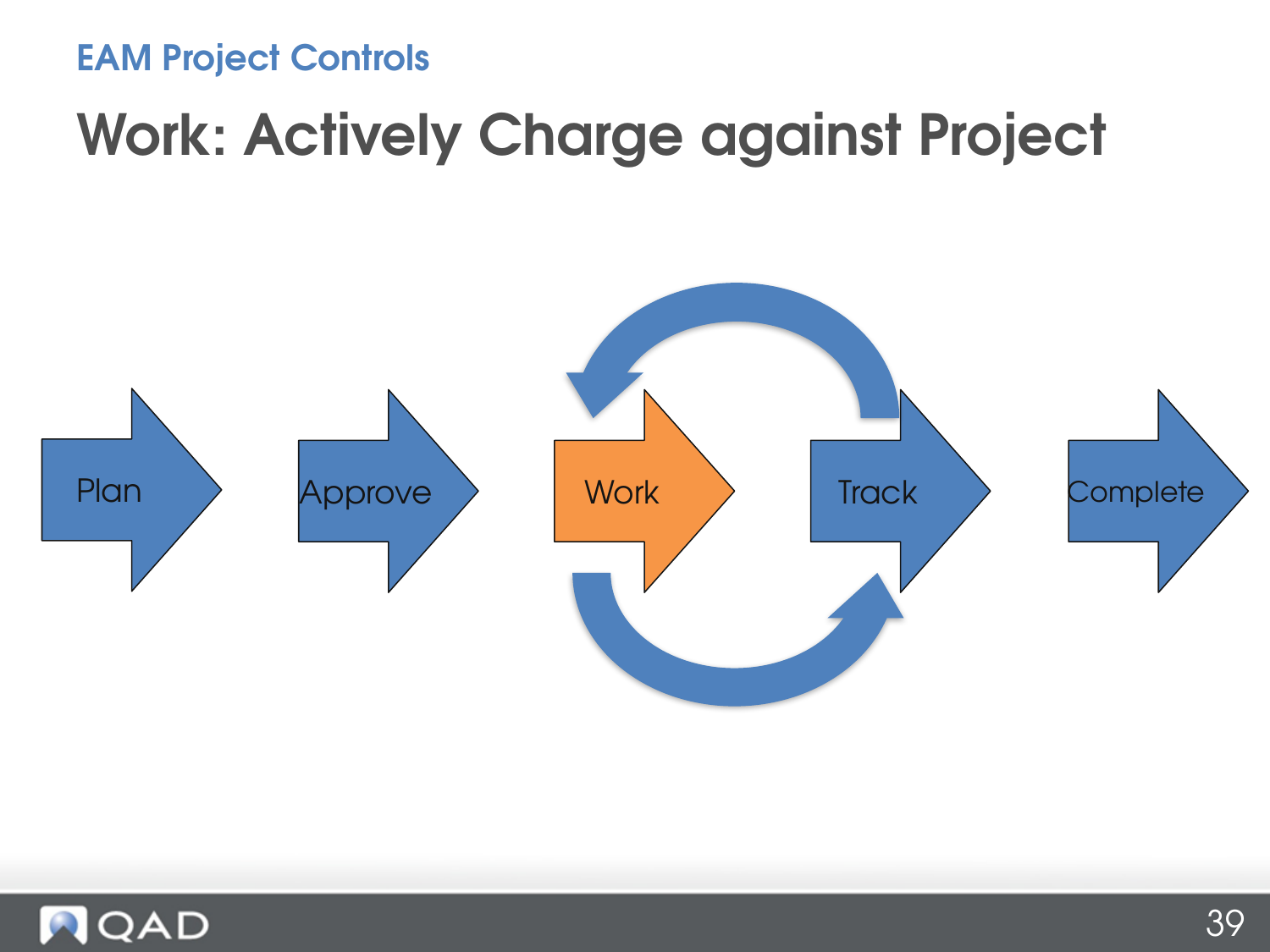

EAM Project Controls
# Work: Actively Charge against Project

Plan
Approve
Work
Track
Complete

39